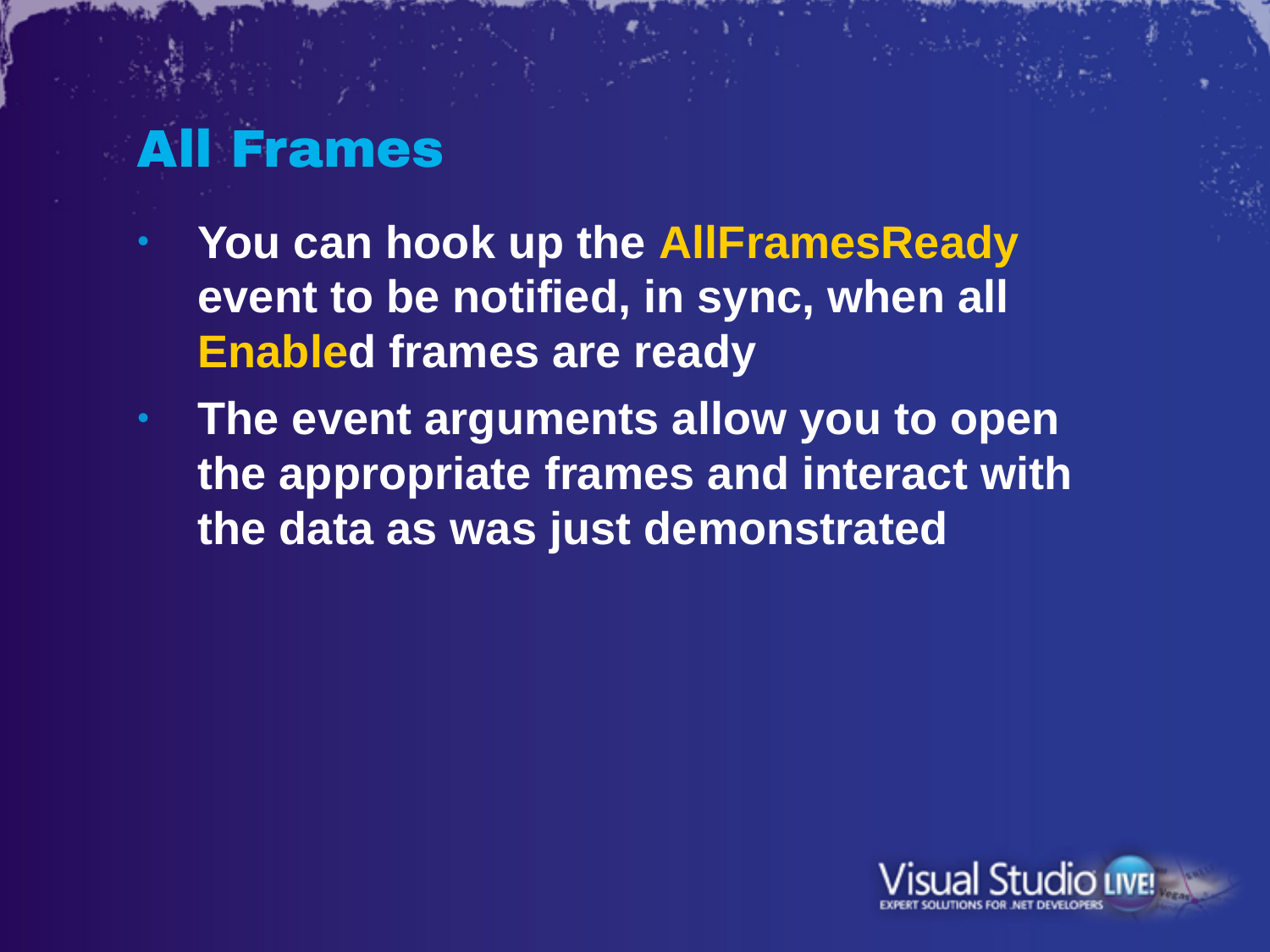

# All Frames
You can hook up the AllFramesReady event to be notified, in sync, when all Enabled frames are ready
The event arguments allow you to open the appropriate frames and interact with the data as was just demonstrated